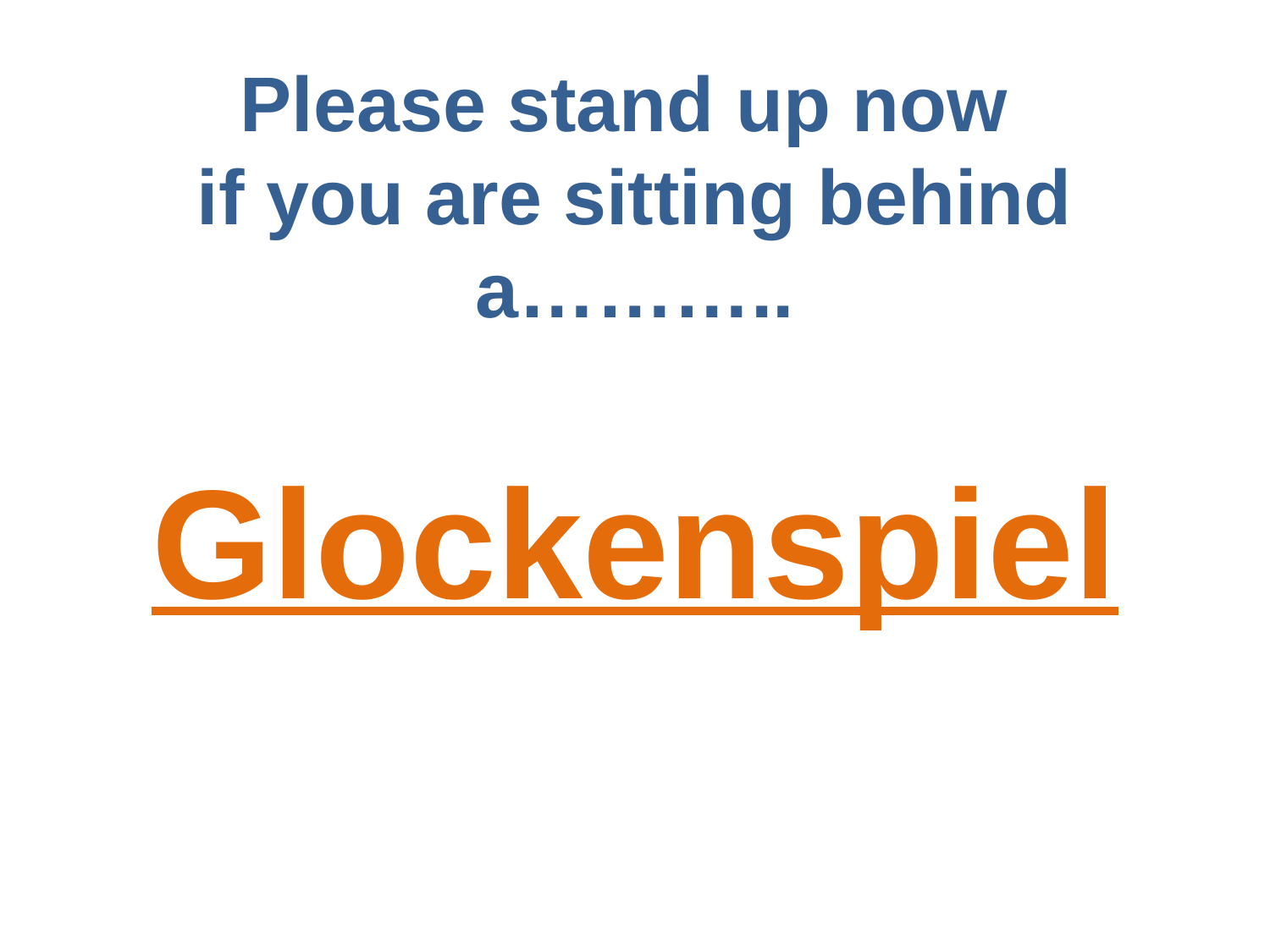

# Please stand up now if you are sitting behind a………..

Glockenspiel